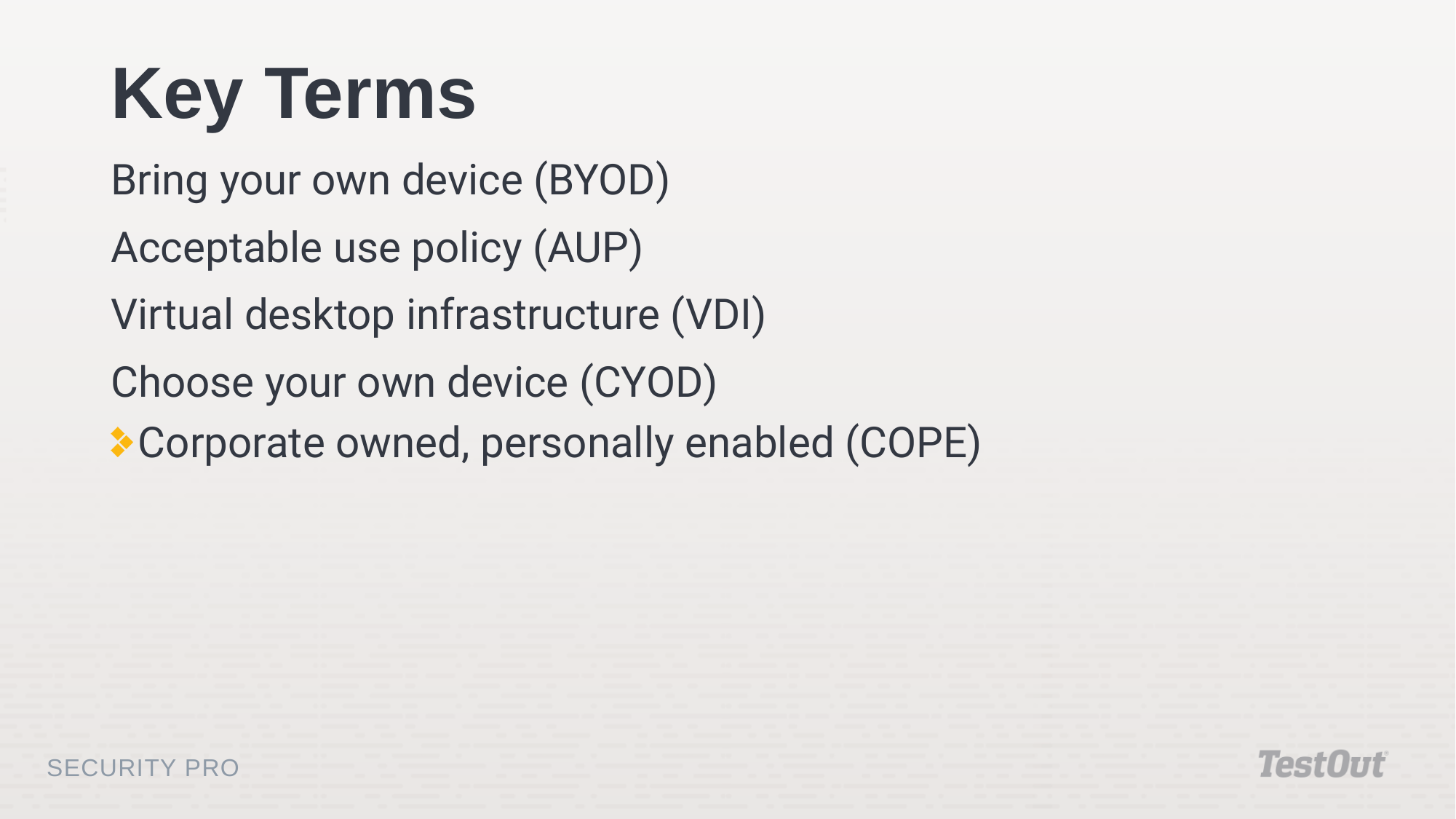

# Key Terms
Bring your own device (BYOD)
Acceptable use policy (AUP)
Virtual desktop infrastructure (VDI)
Choose your own device (CYOD)
Corporate owned, personally enabled (COPE)
Security Pro